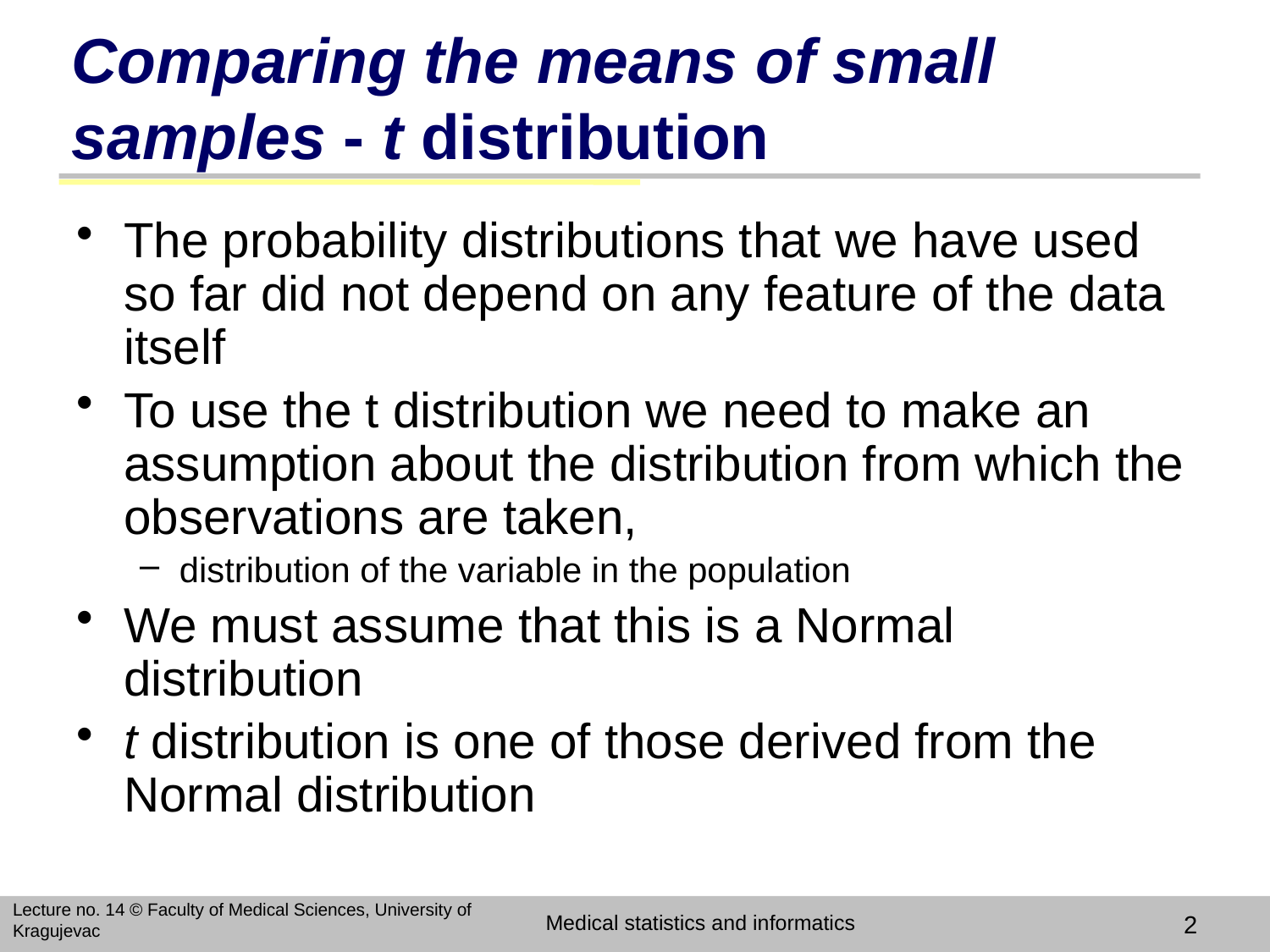

# Comparing the means of small samples - t distribution
The probability distributions that we have used so far did not depend on any feature of the data itself
To use the t distribution we need to make an assumption about the distribution from which the observations are taken,
distribution of the variable in the population
We must assume that this is a Normal distribution
t distribution is one of those derived from the Normal distribution
Lecture no. 14 © Faculty of Medical Sciences, University of Kragujevac
Medical statistics and informatics
2